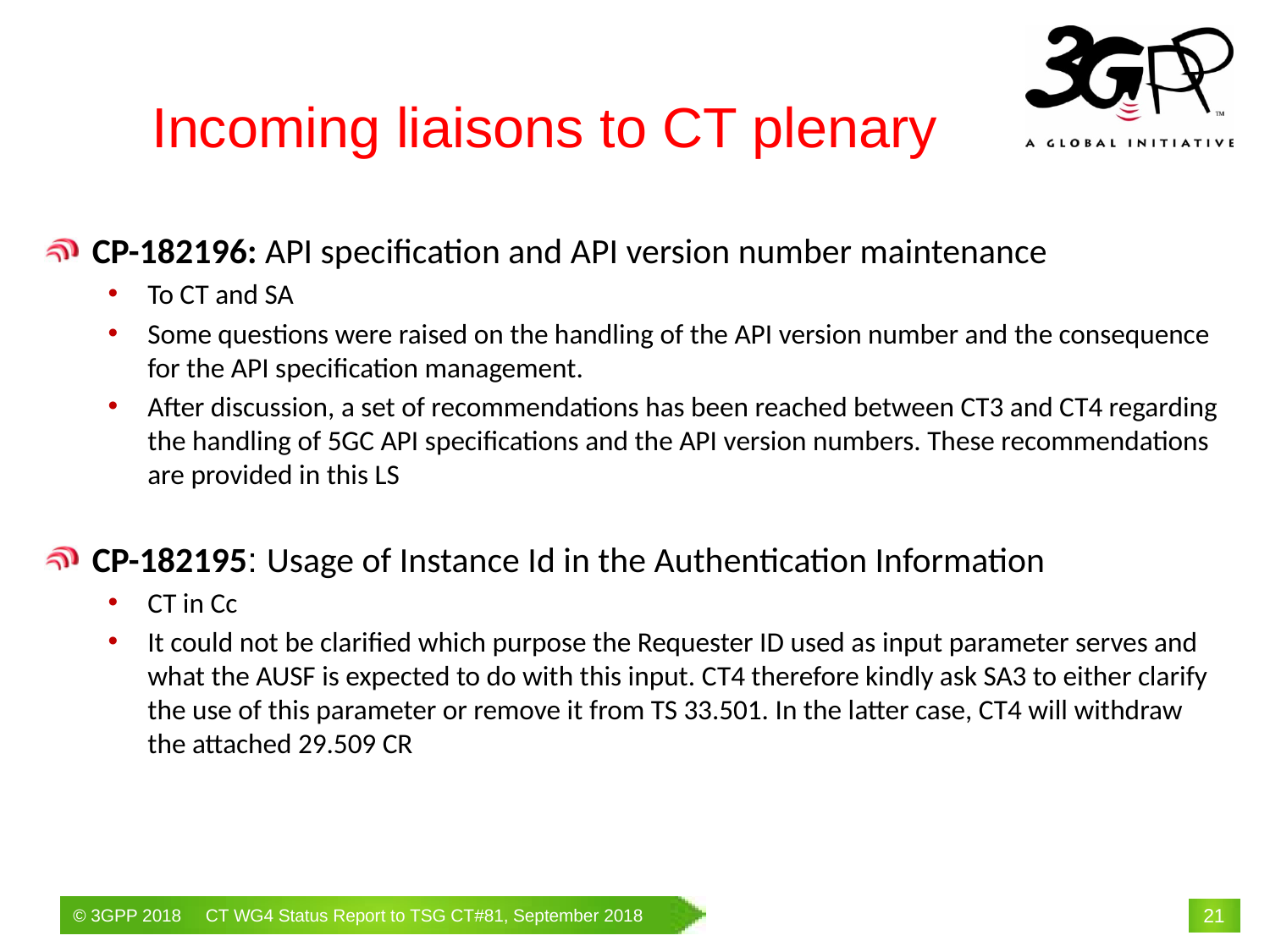

# Incoming liaisons to CT plenary
CP-182196: API specification and API version number maintenance
To CT and SA
Some questions were raised on the handling of the API version number and the consequence for the API specification management.
After discussion, a set of recommendations has been reached between CT3 and CT4 regarding the handling of 5GC API specifications and the API version numbers. These recommendations are provided in this LS

CP-182195: Usage of Instance Id in the Authentication Information
CT in Cc
It could not be clarified which purpose the Requester ID used as input parameter serves and what the AUSF is expected to do with this input. CT4 therefore kindly ask SA3 to either clarify the use of this parameter or remove it from TS 33.501. In the latter case, CT4 will withdraw the attached 29.509 CR